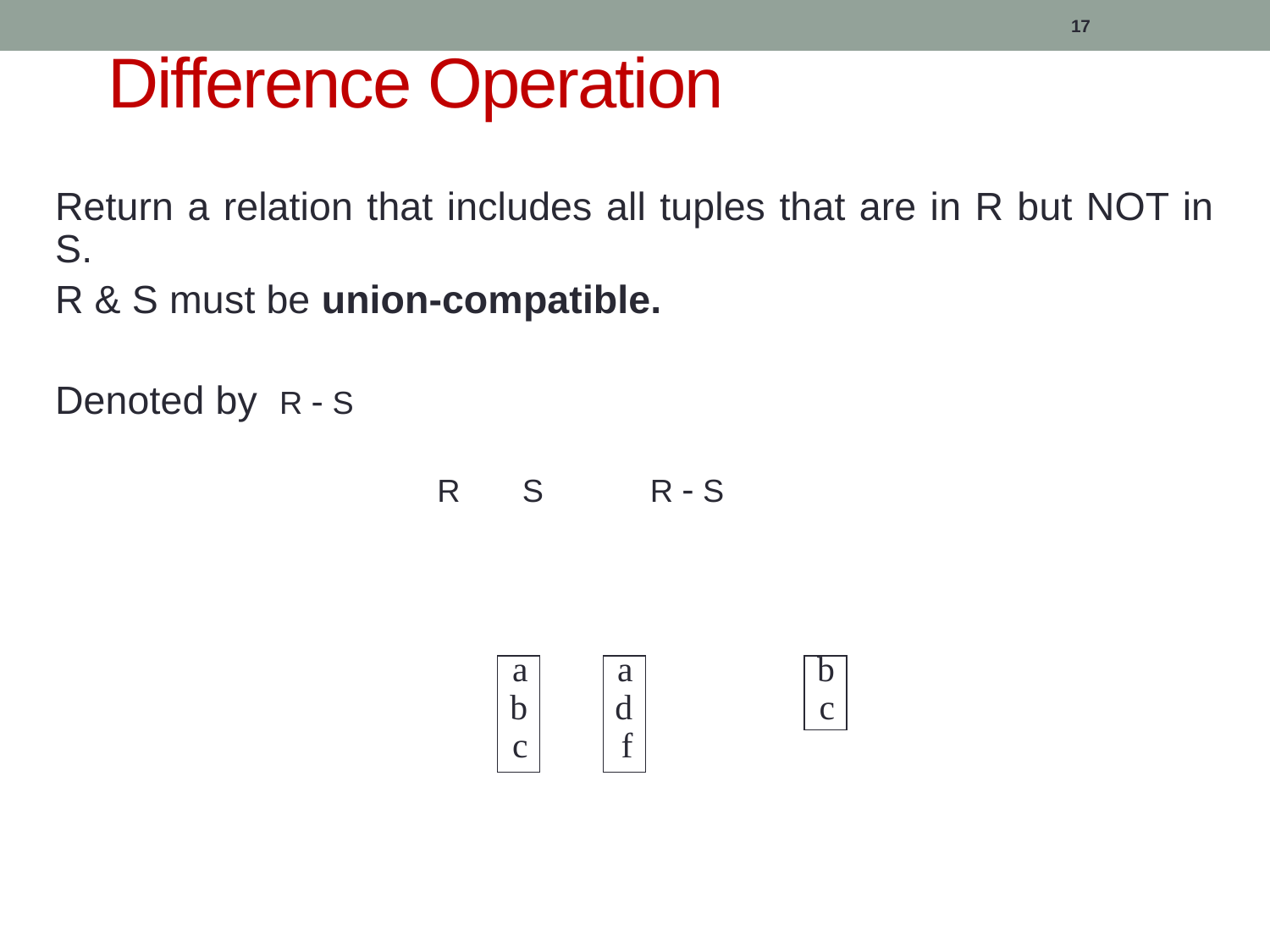

# Difference Operation
17
Return a relation that includes all tuples that are in R but NOT in S.
R & S must be union-compatible.

Denoted by  R - S

                                           R       S            R - S
a
b
c
a
d
f
b
c